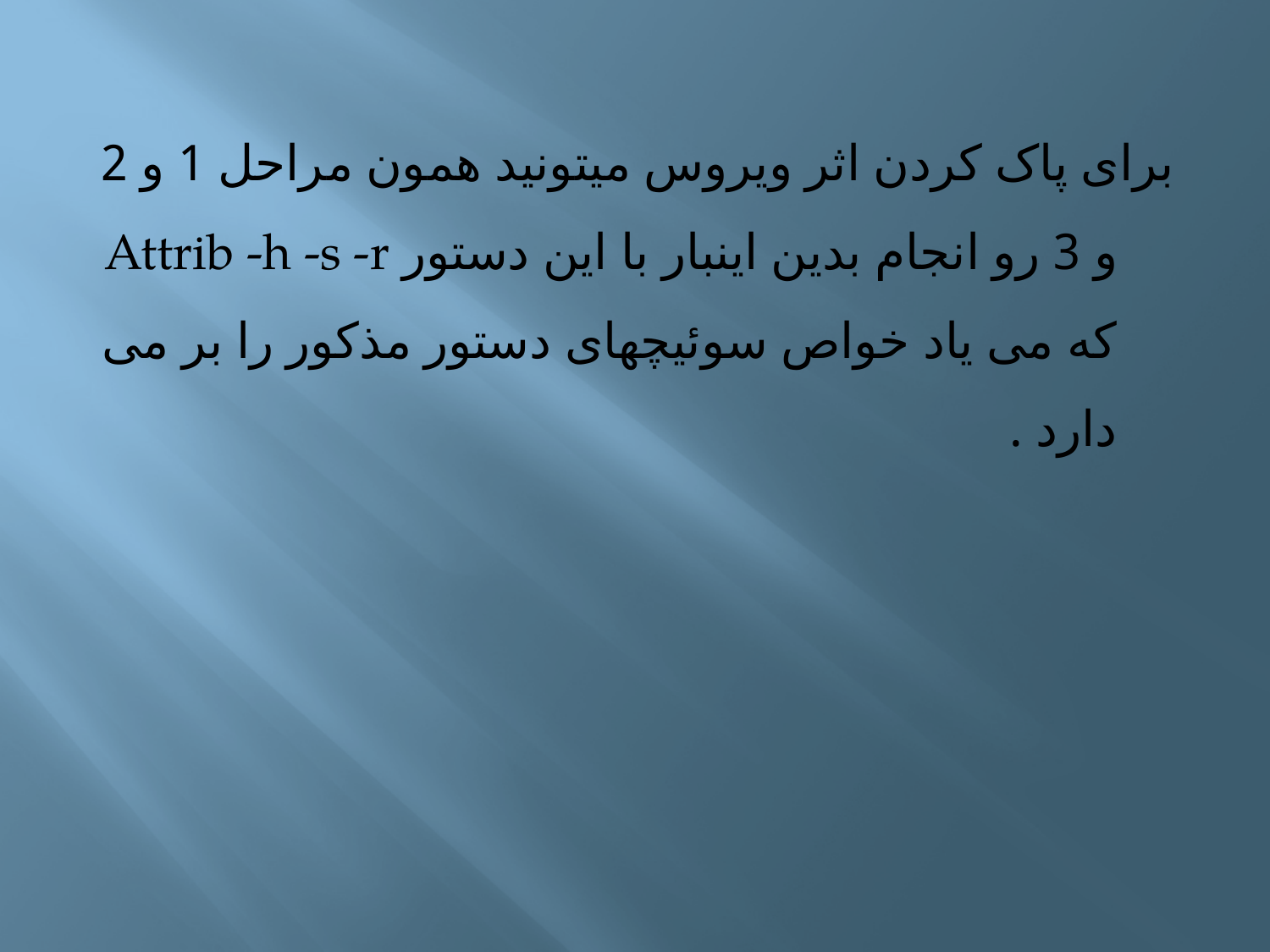

برای پاک کردن اثر ویروس میتونید همون مراحل 1 و 2 و 3 رو انجام بدین اینبار با این دستور Attrib -h -s -r که می یاد خواص سوئیچهای دستور مذکور را بر می دارد .